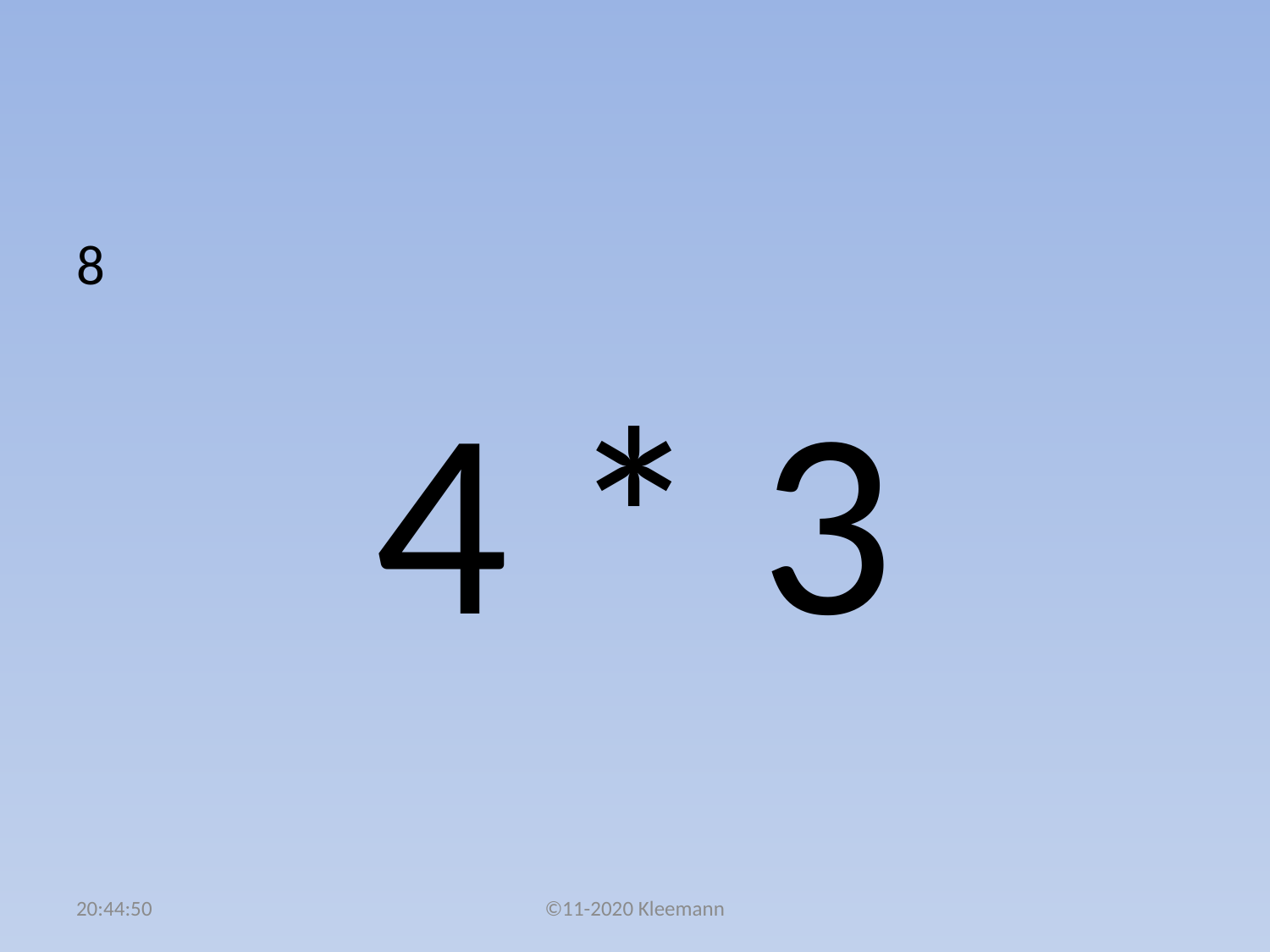

#
8
4 * 3
20:44:50
©11-2020 Kleemann